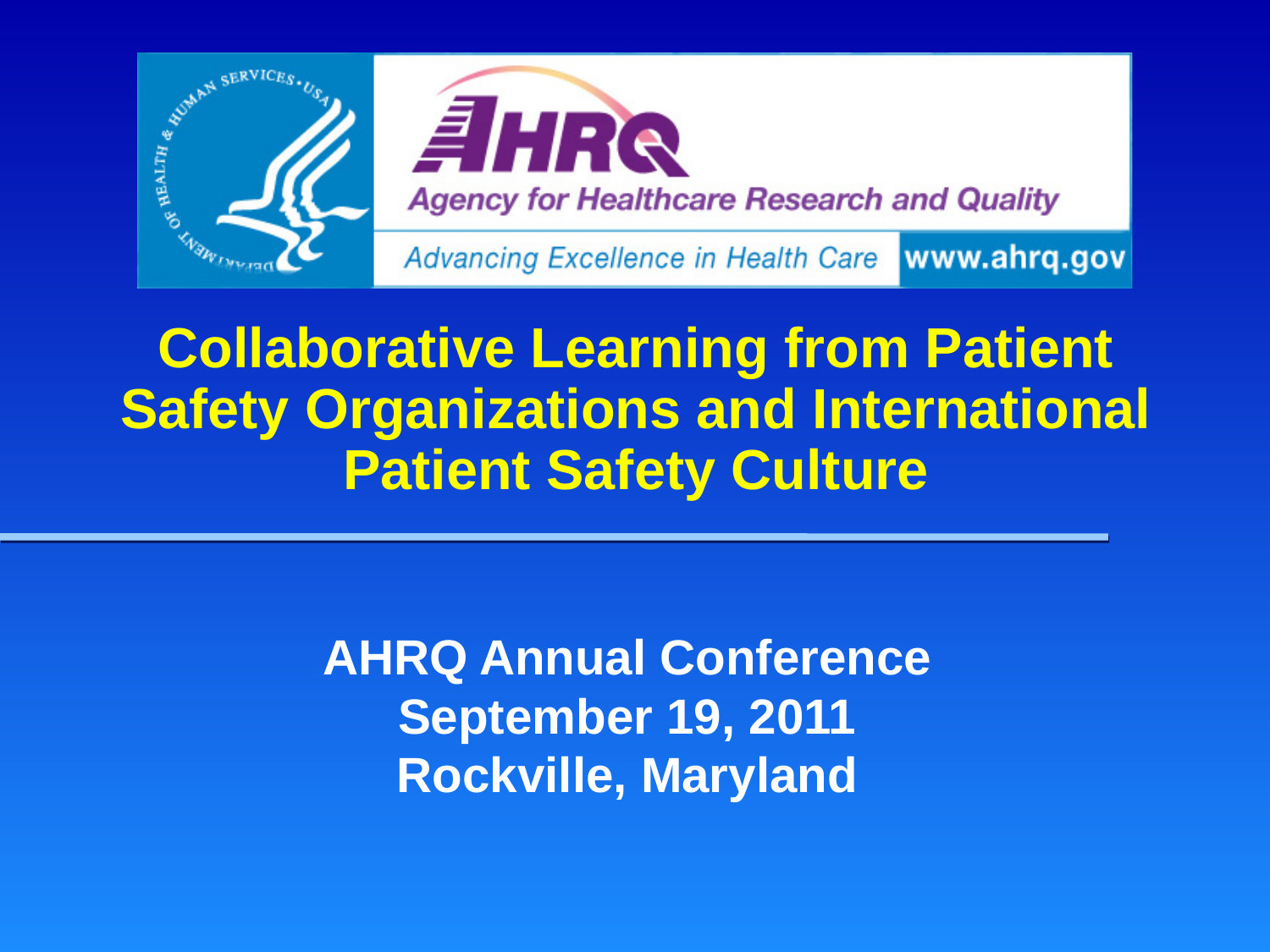

# Collaborative Learning from Patient Safety Organizations and International Patient Safety Culture

AHRQ Annual Conference
September 19, 2011
Rockville, Maryland